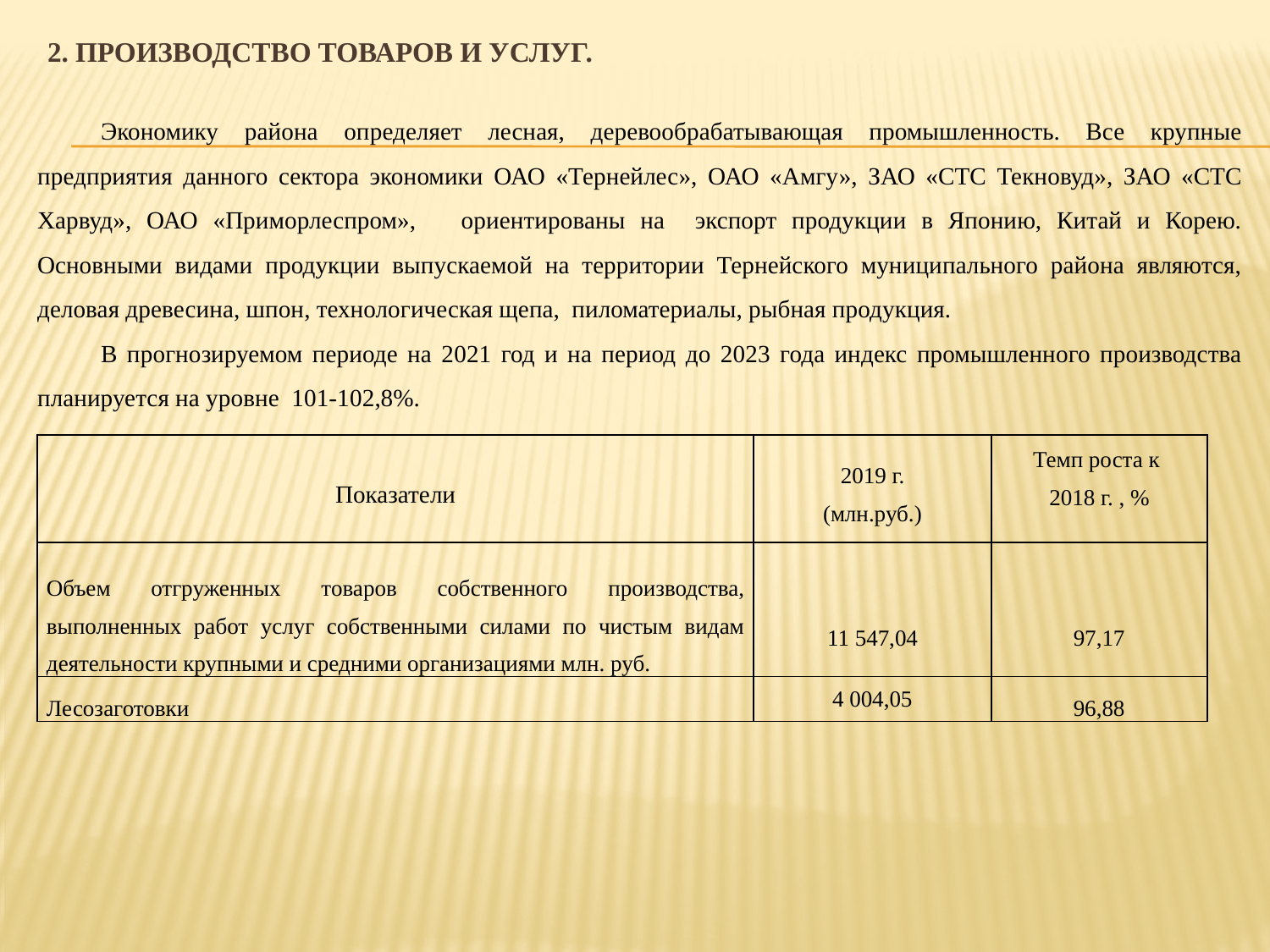

# 2. Производство товаров и услуг.
Экономику района определяет лесная, деревообрабатывающая промышленность. Все крупные предприятия данного сектора экономики ОАО «Тернейлес», ОАО «Амгу», ЗАО «СТС Текновуд», ЗАО «СТС Харвуд», ОАО «Приморлеспром»,   ориентированы на  экспорт продукции в Японию, Китай и Корею. Основными видами продукции выпускаемой на территории Тернейского муниципального района являются, деловая древесина, шпон, технологическая щепа,  пиломатериалы, рыбная продукция.
В прогнозируемом периоде на 2021 год и на период до 2023 года индекс промышленного производства планируется на уровне  101-102,8%.
| Показатели | 2019 г. (млн.руб.) | Темп роста к 2018 г. , % |
| --- | --- | --- |
| Объем отгруженных товаров собственного производства, выполненных работ услуг собственными силами по чистым видам деятельности крупными и средними организациями млн. руб. | 11 547,04 | 97,17 |
| Лесозаготовки | 4 004,05 | 96,88 |